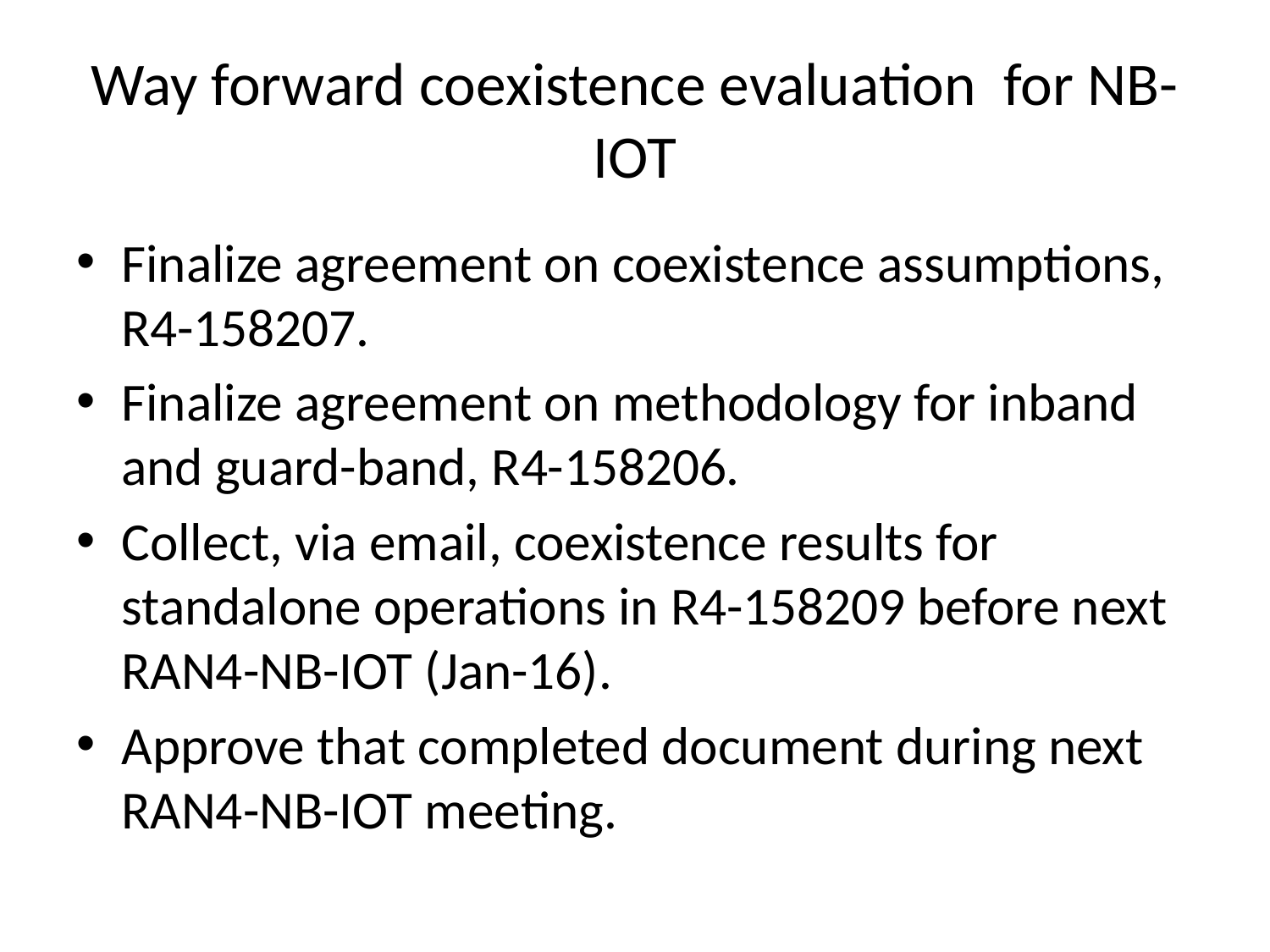

# Way forward coexistence evaluation  for NB-IOT
Finalize agreement on coexistence assumptions, R4-158207.
Finalize agreement on methodology for inband and guard-band, R4-158206.
Collect, via email, coexistence results for standalone operations in R4-158209 before next RAN4-NB-IOT (Jan-16).
Approve that completed document during next RAN4-NB-IOT meeting.